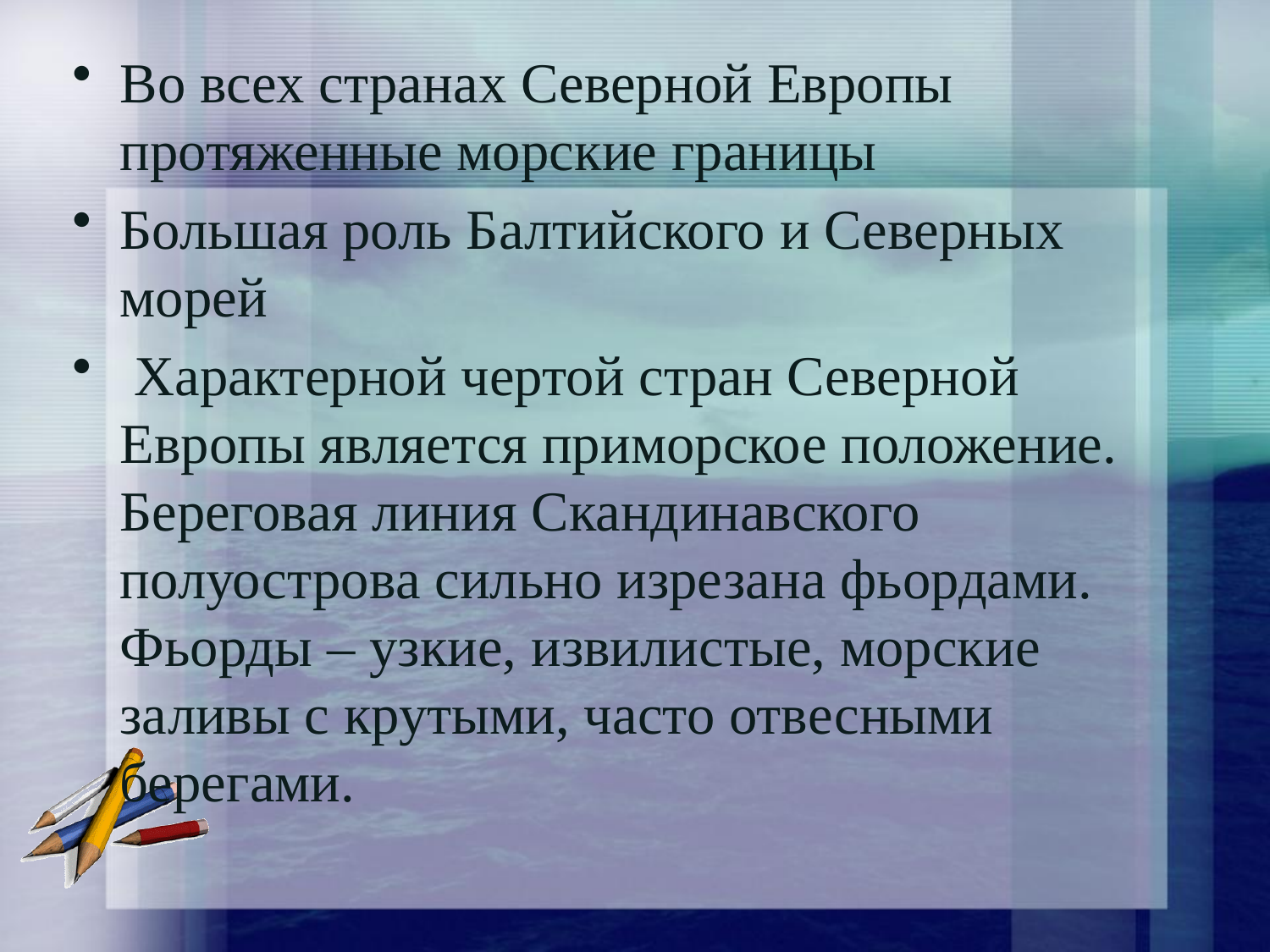

#
Во всех странах Северной Европы протяженные морские границы
Большая роль Балтийского и Северных морей
 Характерной чертой стран Северной Европы является приморское положение. Береговая линия Скандинавского полуострова сильно изрезана фьордами. Фьорды – узкие, извилистые, морские заливы с крутыми, часто отвесными берегами.